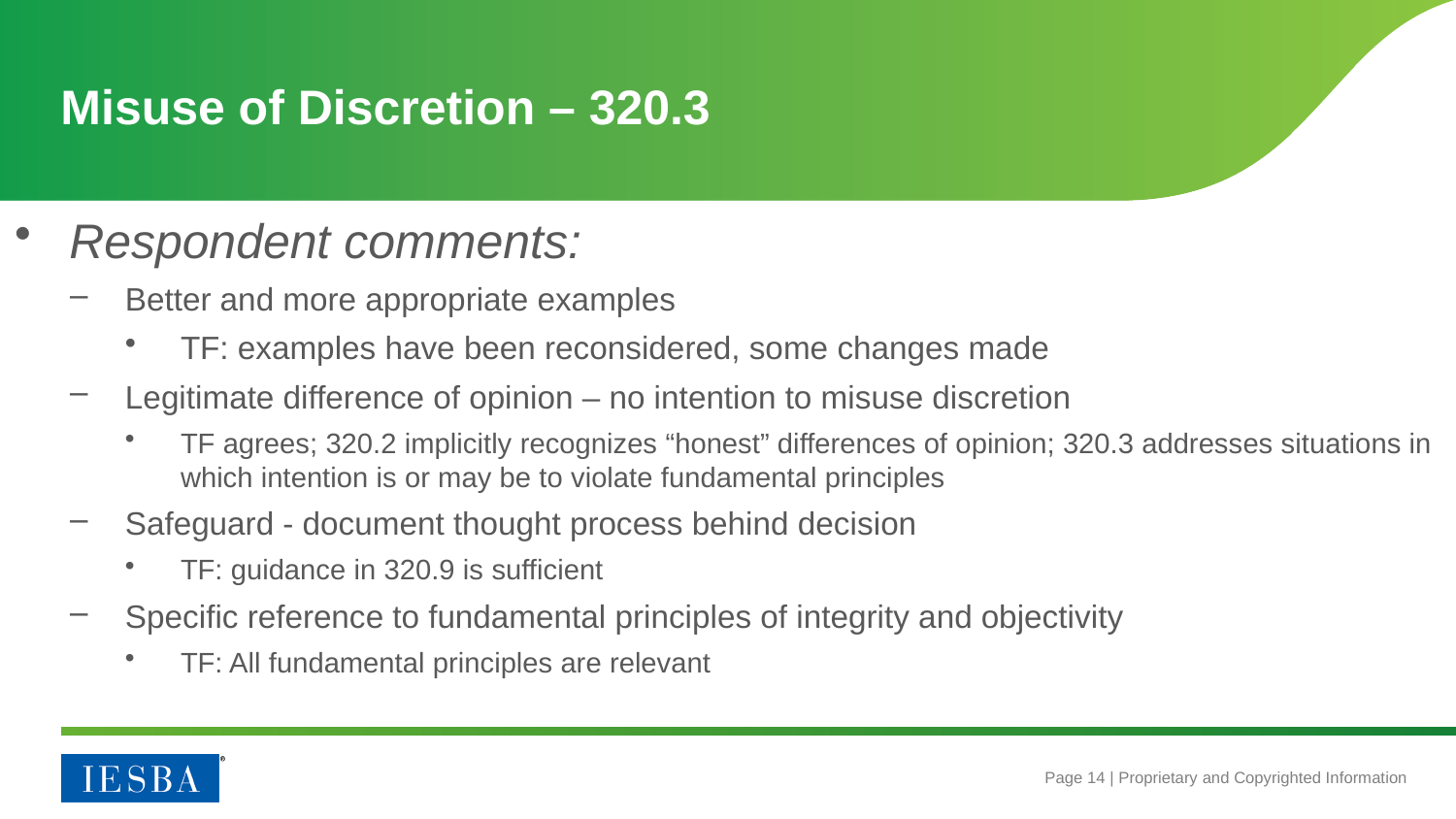

# Misuse of Discretion – 320.3
Respondent comments:
Better and more appropriate examples
TF: examples have been reconsidered, some changes made
Legitimate difference of opinion – no intention to misuse discretion
TF agrees; 320.2 implicitly recognizes “honest” differences of opinion; 320.3 addresses situations in which intention is or may be to violate fundamental principles
Safeguard - document thought process behind decision
TF: guidance in 320.9 is sufficient
Specific reference to fundamental principles of integrity and objectivity
TF: All fundamental principles are relevant